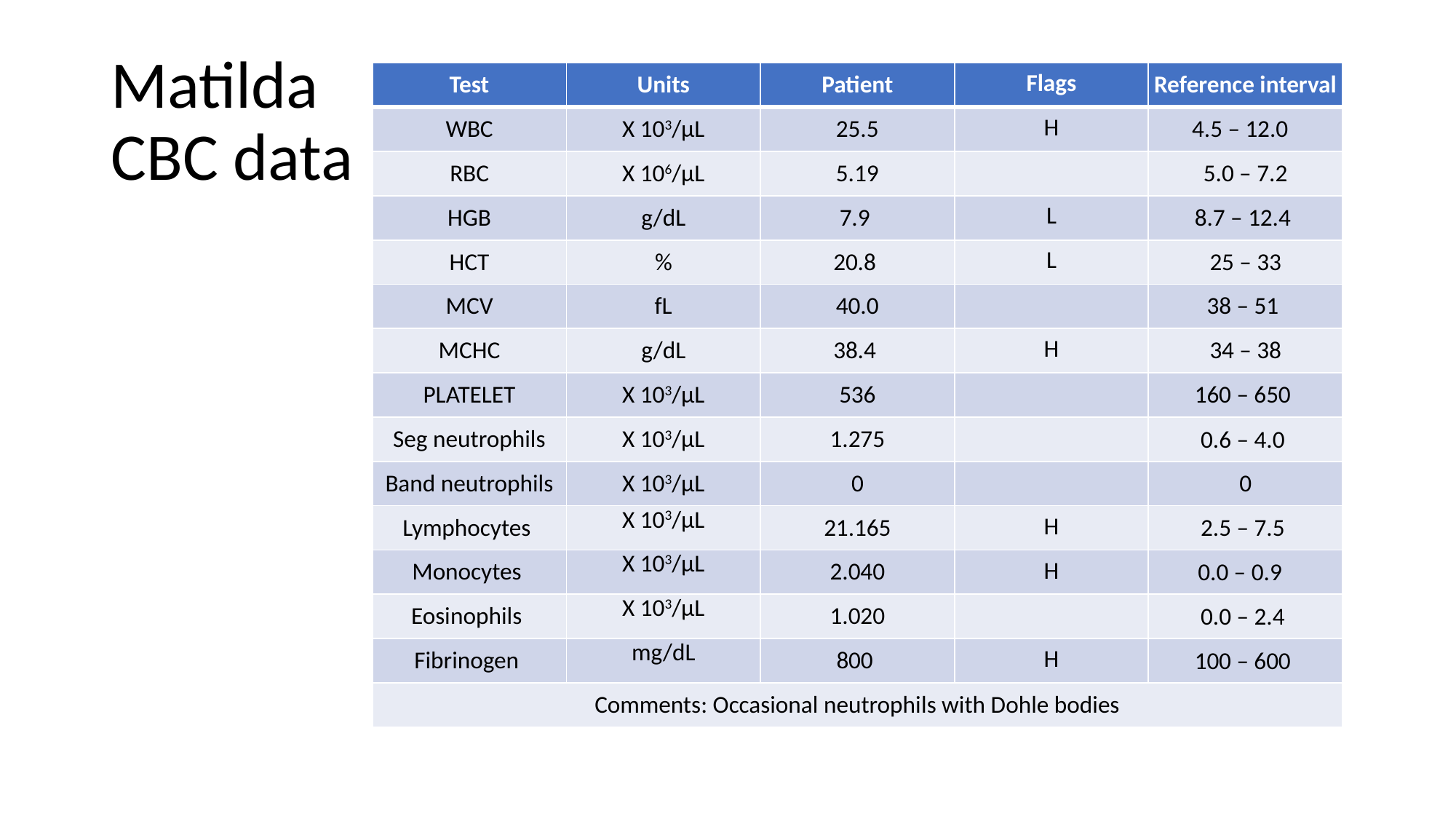

# Matilda CBC data
| Test | Units | Patient | Flags | Reference interval |
| --- | --- | --- | --- | --- |
| WBC | X 103/µL | 25.5 | H | 4.5 – 12.0 |
| RBC | X 106/µL | 5.19 |  | 5.0 – 7.2 |
| HGB | g/dL | 7.9 | L | 8.7 – 12.4 |
| HCT | % | 20.8 | L | 25 – 33 |
| MCV | fL | 40.0 |  | 38 – 51 |
| MCHC | g/dL | 38.4 | H | 34 – 38 |
| PLATELET | X 103/µL | 536 |  | 160 – 650 |
| Seg neutrophils | X 103/µL | 1.275 |  | 0.6 – 4.0 |
| Band neutrophils | X 103/µL | 0 |  | 0 |
| Lymphocytes | X 103/µL | 21.165 | H | 2.5 – 7.5 |
| Monocytes | X 103/µL | 2.040 | H | 0.0 – 0.9 |
| Eosinophils | X 103/µL | 1.020 |  | 0.0 – 2.4 |
| Fibrinogen | mg/dL | 800 | H | 100 – 600 |
| Comments: Occasional neutrophils with Dohle bodies |  |  |  |  |